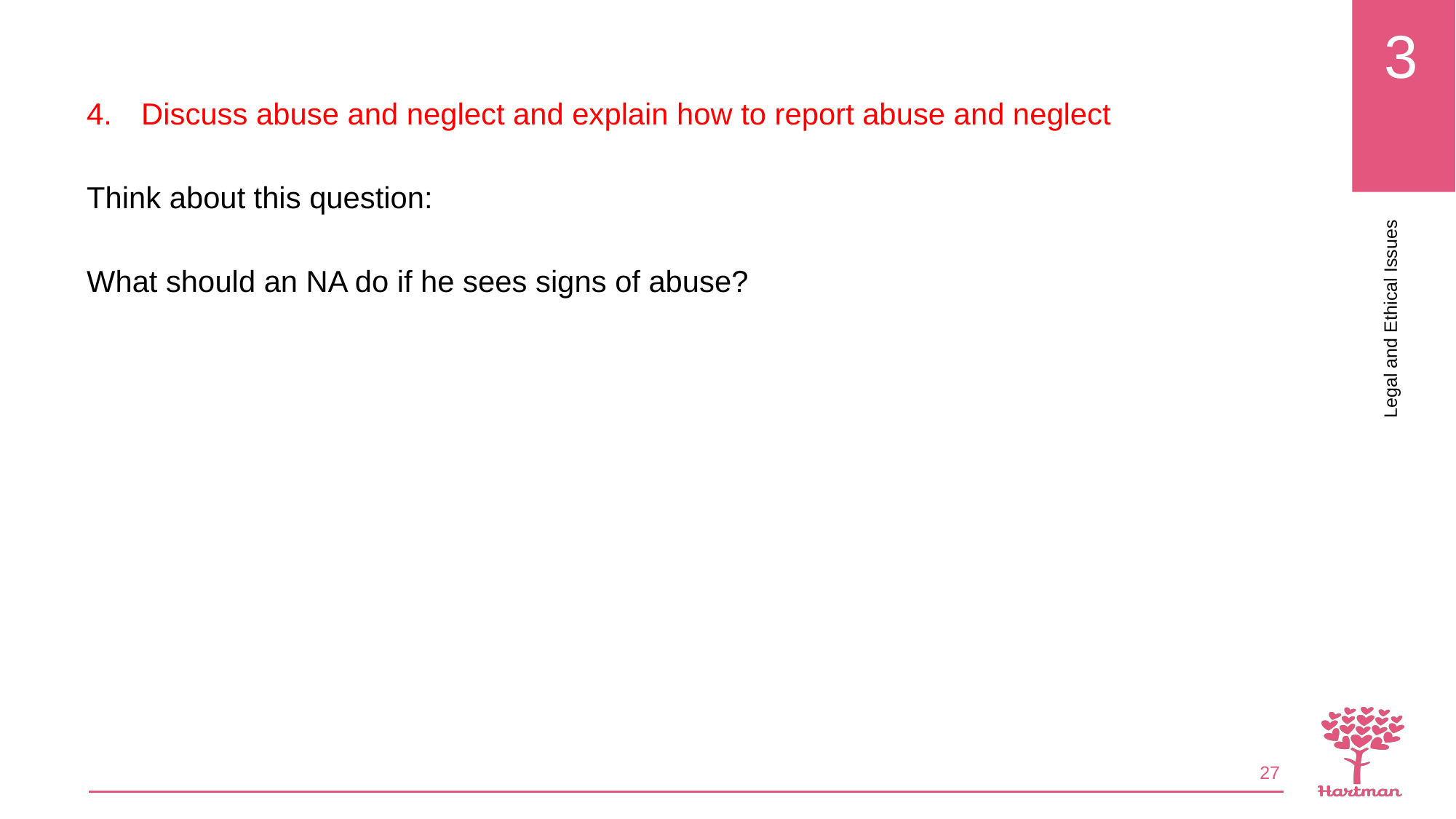

Discuss abuse and neglect and explain how to report abuse and neglect

Think about this question:

What should an NA do if he sees signs of abuse?

27